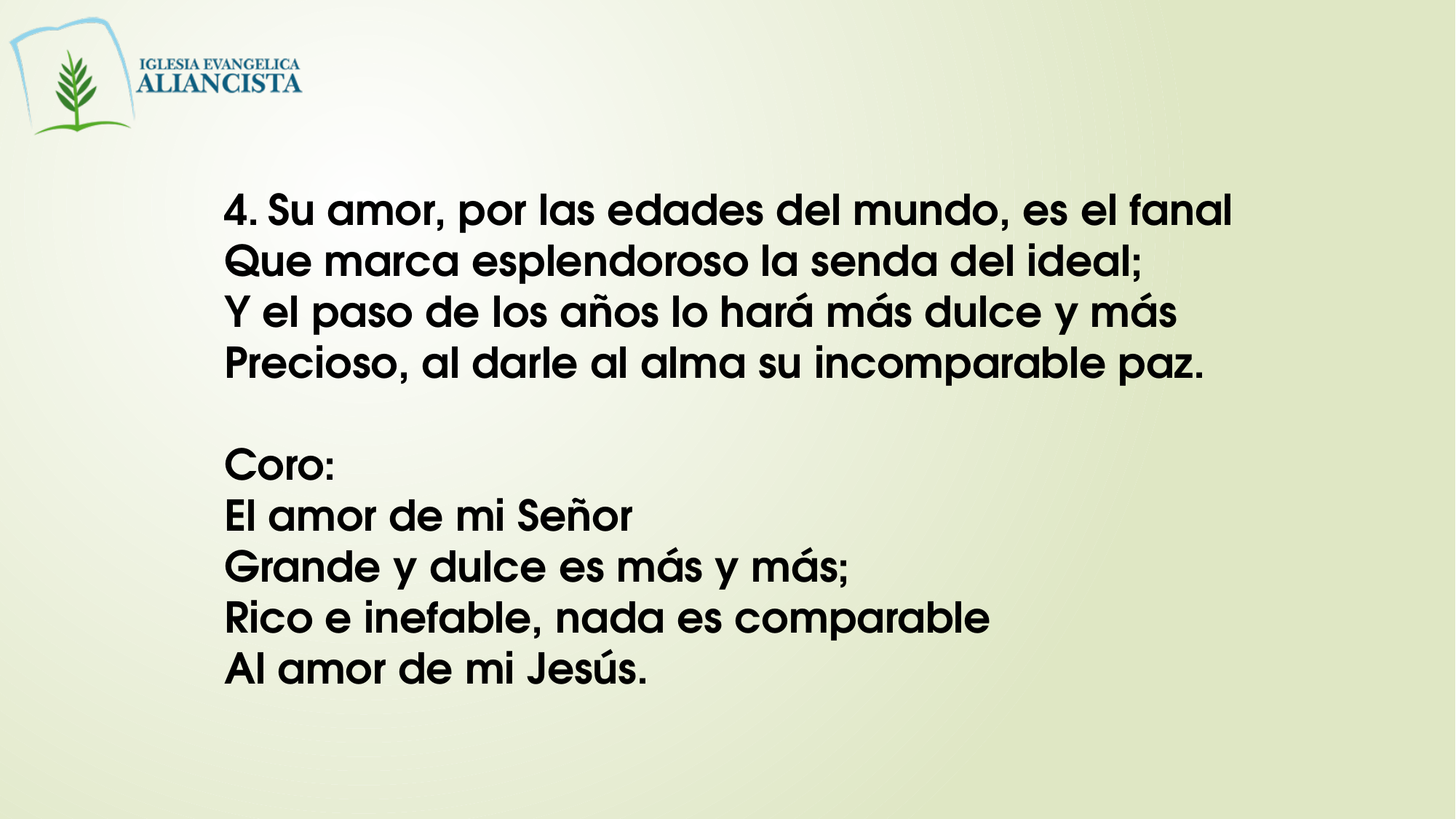

4. Su amor, por las edades del mundo, es el fanal
Que marca esplendoroso la senda del ideal;
Y el paso de los años lo hará más dulce y más
Precioso, al darle al alma su incomparable paz.

Coro:
El amor de mi Señor
Grande y dulce es más y más;
Rico e inefable, nada es comparable
Al amor de mi Jesús.